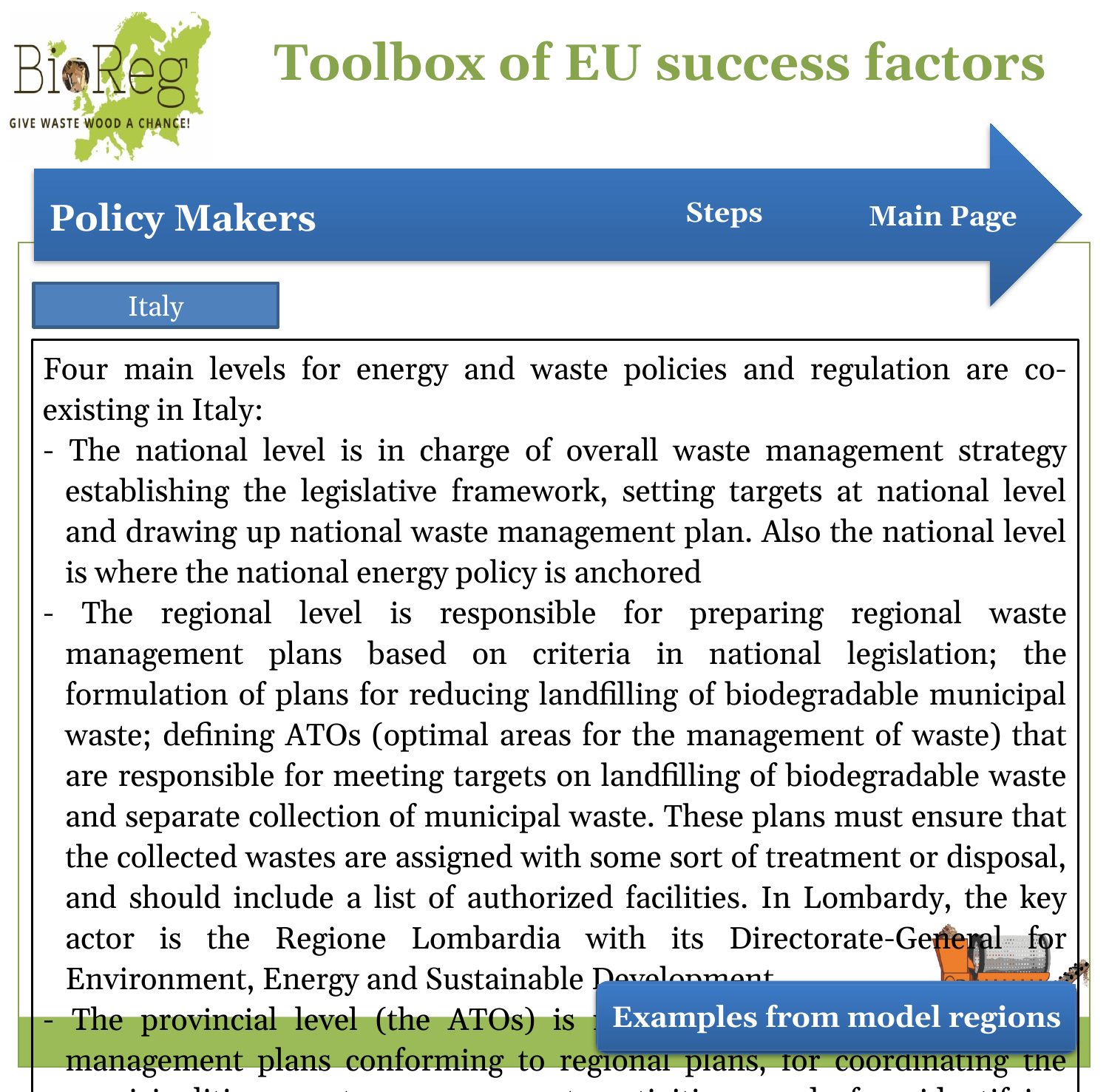

Policy Makers

Steps

Main Page
Italy
Four main levels for energy and waste policies and regulation are co-existing in Italy:
- The national level is in charge of overall waste management strategy establishing the legislative framework, setting targets at national level and drawing up national waste management plan. Also the national level is where the national energy policy is anchored
- The regional level is responsible for preparing regional waste management plans based on criteria in national legislation; the formulation of plans for reducing landfilling of biodegradable municipal waste; defining ATOs (optimal areas for the management of waste) that are responsible for meeting targets on landfilling of biodegradable waste and separate collection of municipal waste. These plans must ensure that the collected wastes are assigned with some sort of treatment or disposal, and should include a list of authorized facilities. In Lombardy, the key actor is the Regione Lombardia with its Directorate-General for Environment, Energy and Sustainable Development.
- The provincial level (the ATOs) is responsible for developing waste management plans conforming to regional plans, for coordinating the municipalities waste management activities, and for identifying instruments for separate collection.
- The municipal level is in charge of municipal waste collection and of collecting charges for managing waste. The municipalities - or the operators they contract the waste collection service to - are legally responsible for disposal and treatment of the waste according to the directions given in the regional plans.

Legislation and regulations
Recycling of waste wood
decree on recycling of non-hazardous waste
Recovering in energy
Decree for production of electricity
Subsidies for the biodegradable part of waste which decreases with the power of the plant.
Minor incentives for heat production.
Italy has set up a system of green certificates:
A minimum share of renewable energy in the production of energy is imposed.
The producer pays a tax if the green energy rate is not high enough.
Since 1 January 2012, Italy has prohibited the landfilling of combustible waste with a calorific value greater than 13 MJ/kg
Italy is one of the three European countries that started early on the road to the end of waste status for high-quality RDF.
Italy introduced a RDF standard: UNI 9903

Examples from model regions